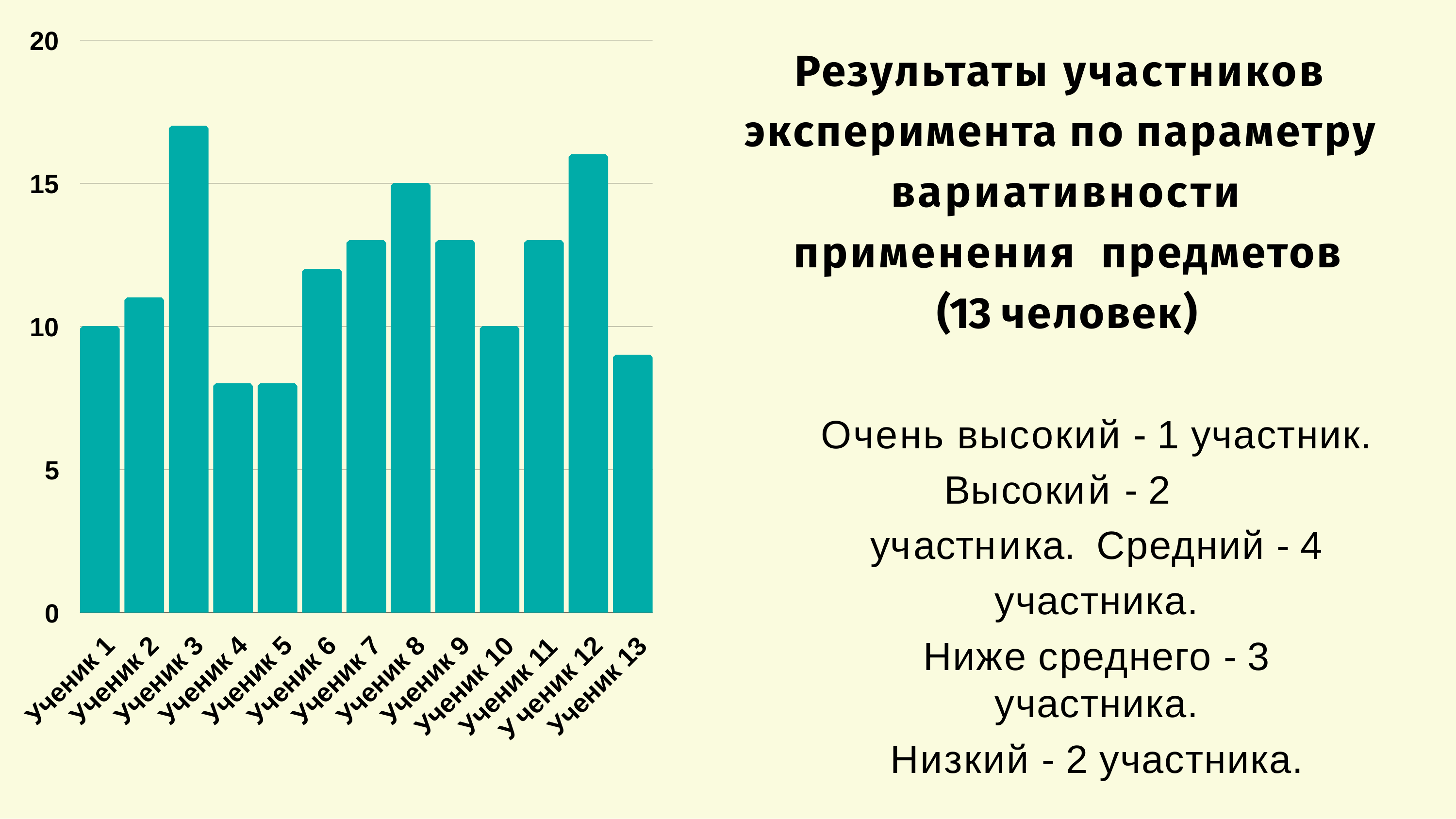

20
# Результаты участников  эксперимента по параметру  вариативности применения  предметов
(13 человек)

15
10
Очень высокий - 1 участник.
Высокий - 2	участника.  Средний - 4 участника.
Ниже среднего - 3 участника.
Низкий - 2 участника.
5
0
ченик 12
Ученик 1
Ученик 2
Ученик 3
Ученик 4
Ученик 5
Ученик 6
Ученик 7
Ученик 8
Ученик 9
Ученик 10
Ученик 11
Ученик 13
У